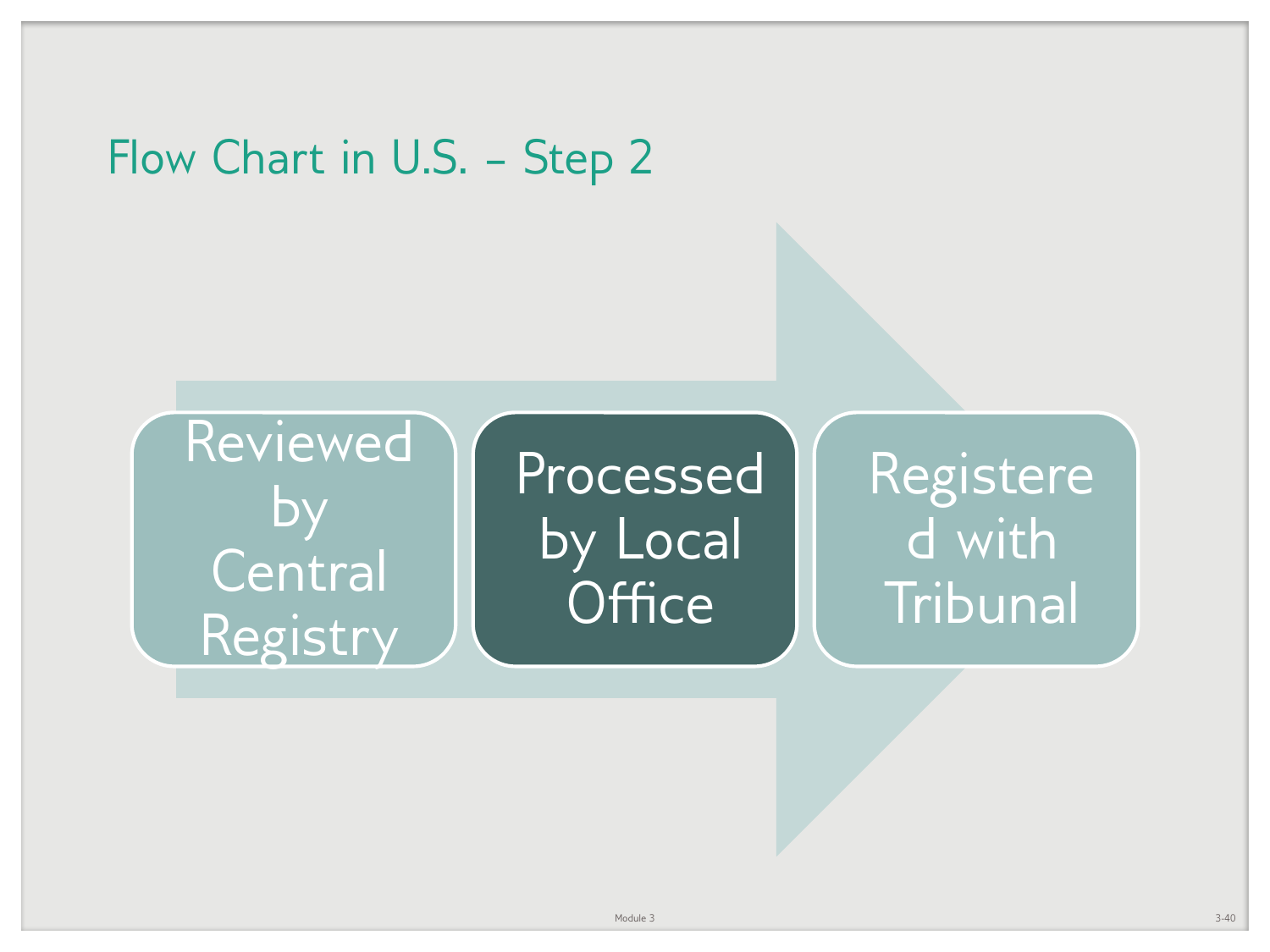

# Flow Chart in U.S. – Step 2
Reviewed by Central Registry
Processed by Local Office
Registered with Tribunal
Module 3
3-40